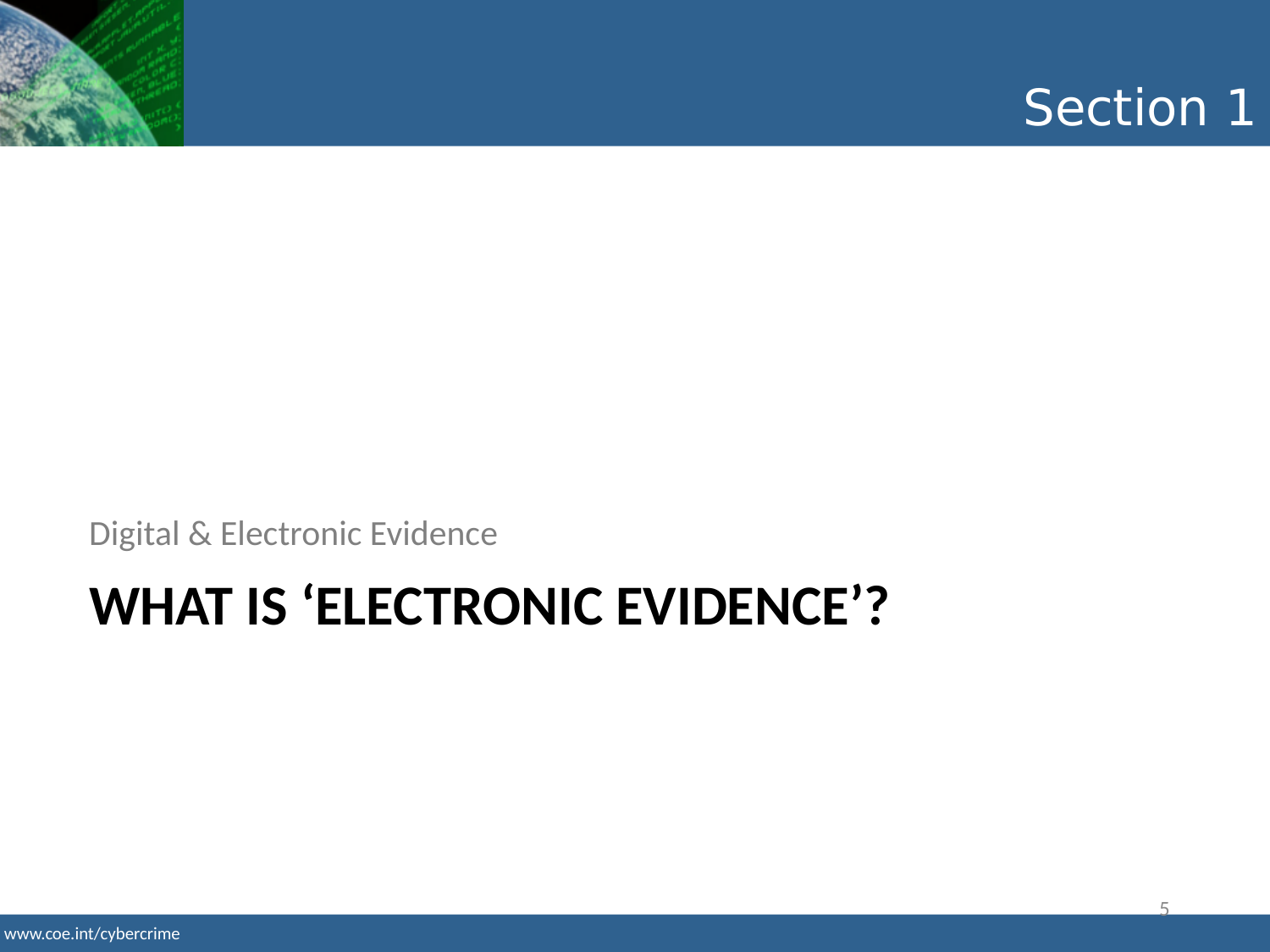

Section 1

Digital & Electronic Evidence

# What is ‘electronic evidence’?
5